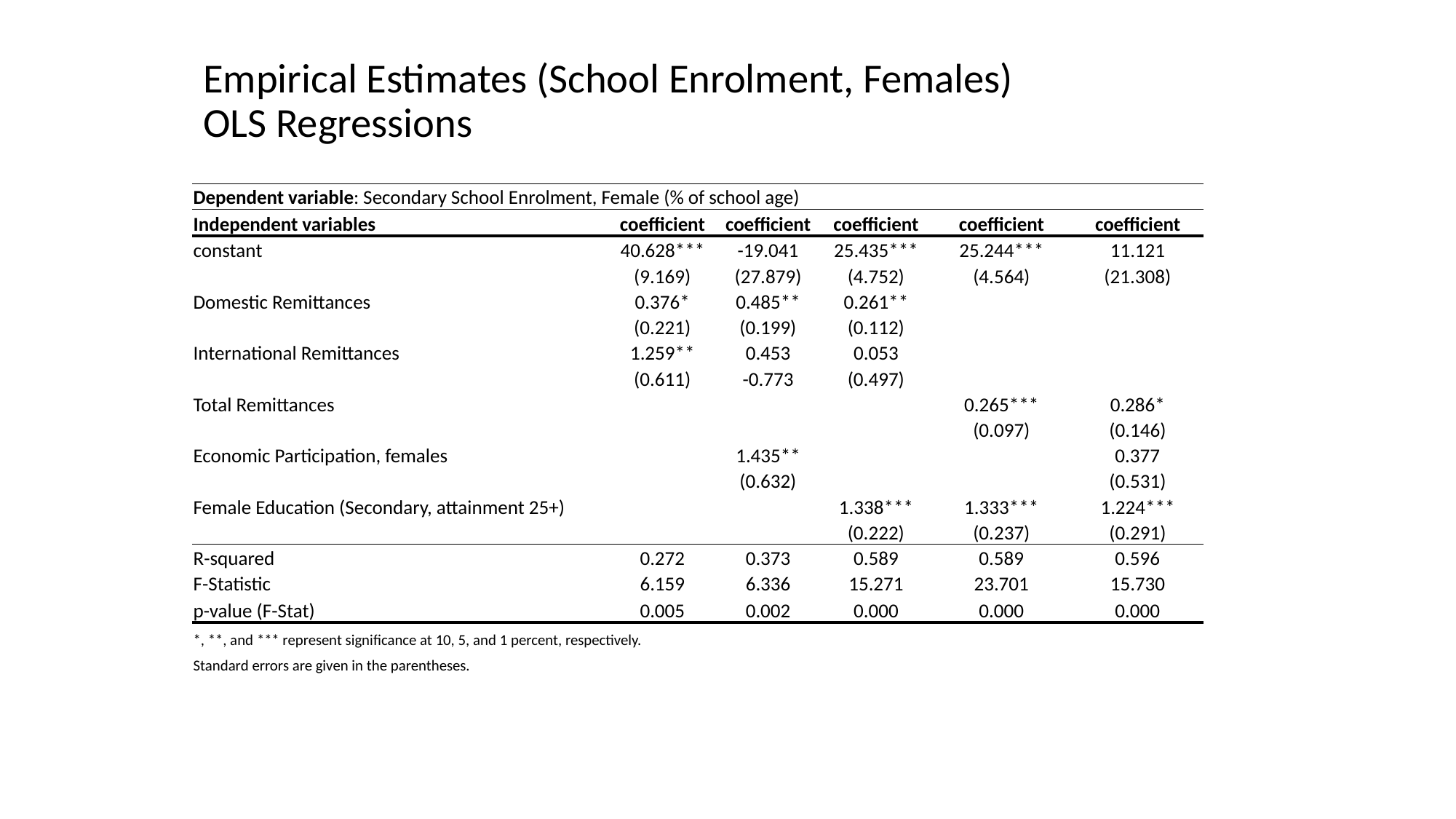

# Empirical Estimates (School Enrolment, Females) OLS Regressions
| Dependent variable: Secondary School Enrolment, Female (% of school age) |  |  |  |  |  |
| --- | --- | --- | --- | --- | --- |
| Independent variables | coefficient | coefficient | coefficient | coefficient | coefficient |
| constant | 40.628\*\*\* | -19.041 | 25.435\*\*\* | 25.244\*\*\* | 11.121 |
|  | (9.169) | (27.879) | (4.752) | (4.564) | (21.308) |
| Domestic Remittances | 0.376\* | 0.485\*\* | 0.261\*\* |  |  |
|  | (0.221) | (0.199) | (0.112) |  |  |
| International Remittances | 1.259\*\* | 0.453 | 0.053 |  |  |
|  | (0.611) | -0.773 | (0.497) |  |  |
| Total Remittances |  |  |  | 0.265\*\*\* | 0.286\* |
|  |  |  |  | (0.097) | (0.146) |
| Economic Participation, females |  | 1.435\*\* |  |  | 0.377 |
|  |  | (0.632) |  |  | (0.531) |
| Female Education (Secondary, attainment 25+) |  |  | 1.338\*\*\* | 1.333\*\*\* | 1.224\*\*\* |
|  |  |  | (0.222) | (0.237) | (0.291) |
| R-squared | 0.272 | 0.373 | 0.589 | 0.589 | 0.596 |
| F-Statistic | 6.159 | 6.336 | 15.271 | 23.701 | 15.730 |
| p-value (F-Stat) | 0.005 | 0.002 | 0.000 | 0.000 | 0.000 |
| \*, \*\*, and \*\*\* represent significance at 10, 5, and 1 percent, respectively. |  |  |  |  |  |
| Standard errors are given in the parentheses. |  |  |  |  |  |